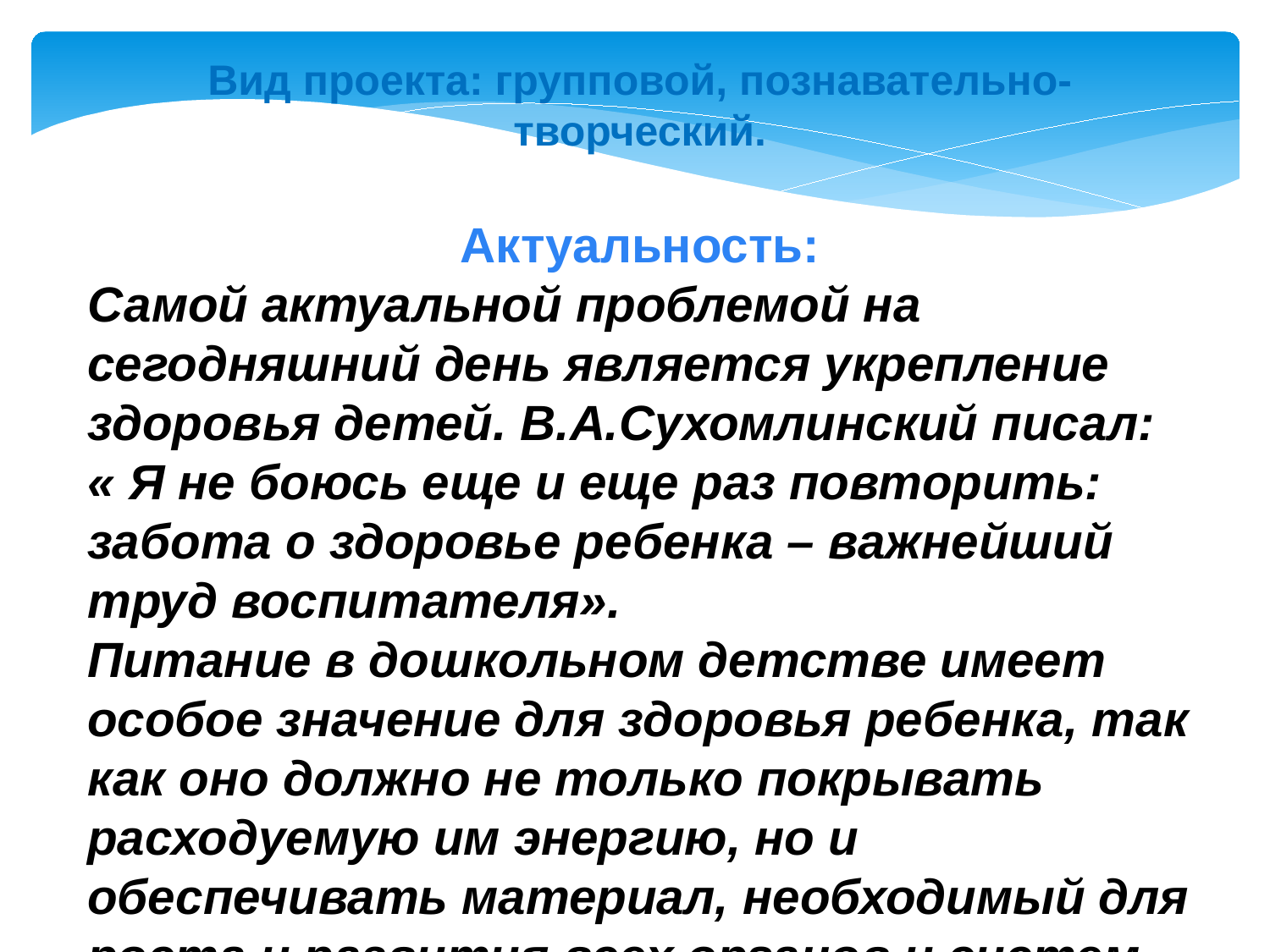

Вид проекта: групповой, познавательно-творческий.

Актуальность:
Самой актуальной проблемой на сегодняшний день является укрепление здоровья детей. В.А.Сухомлинский писал: « Я не боюсь еще и еще раз повторить: забота о здоровье ребенка – важнейший труд воспитателя».
Питание в дошкольном детстве имеет особое значение для здоровья ребенка, так как оно должно не только покрывать расходуемую им энергию, но и обеспечивать материал, необходимый для роста и развития всех органов и систем организма.